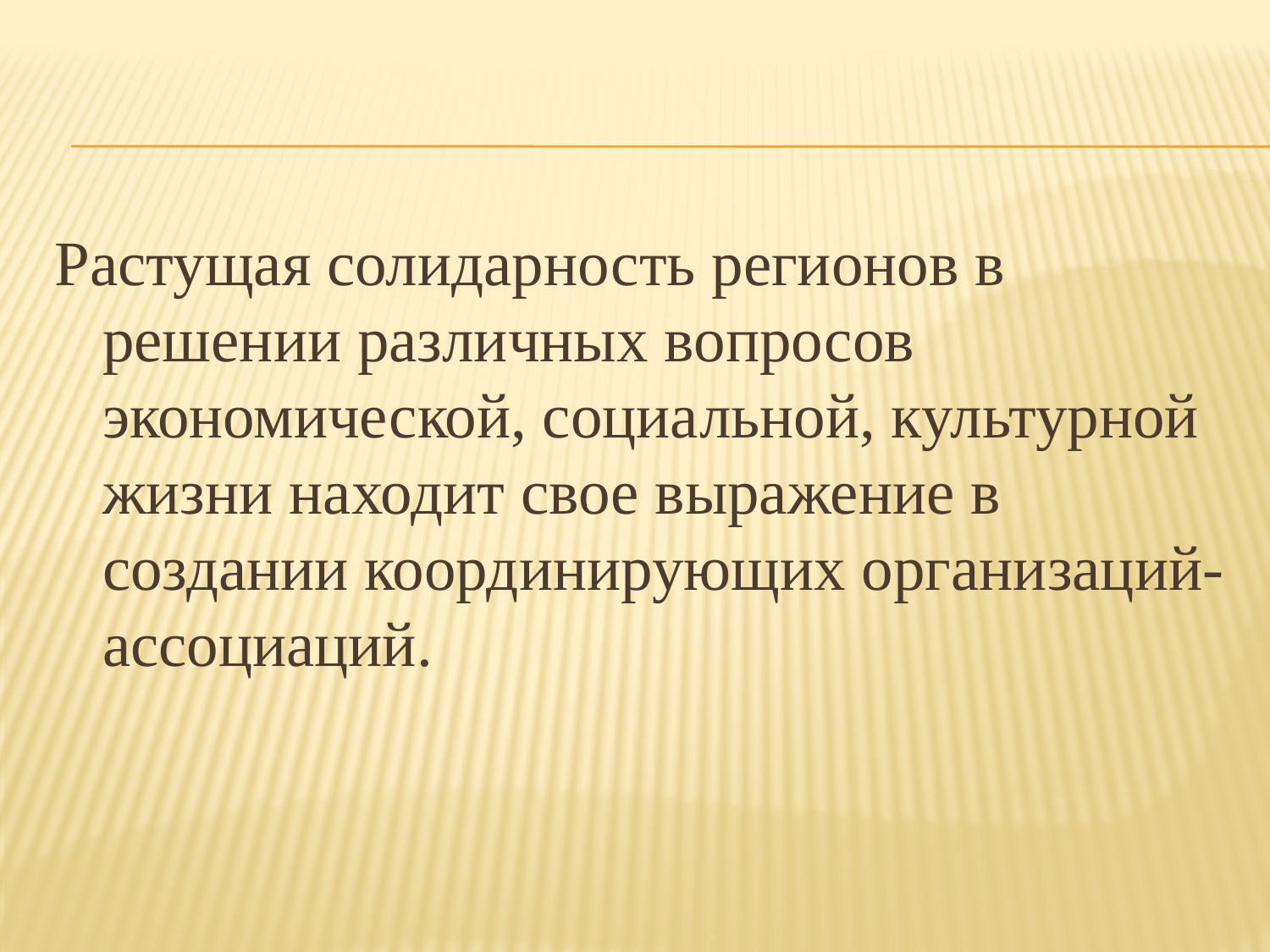

Растущая солидарность регионов в решении различных вопросов экономической, социальной, культурной жизни находит свое выражение в создании координирующих организаций-ассоциаций.